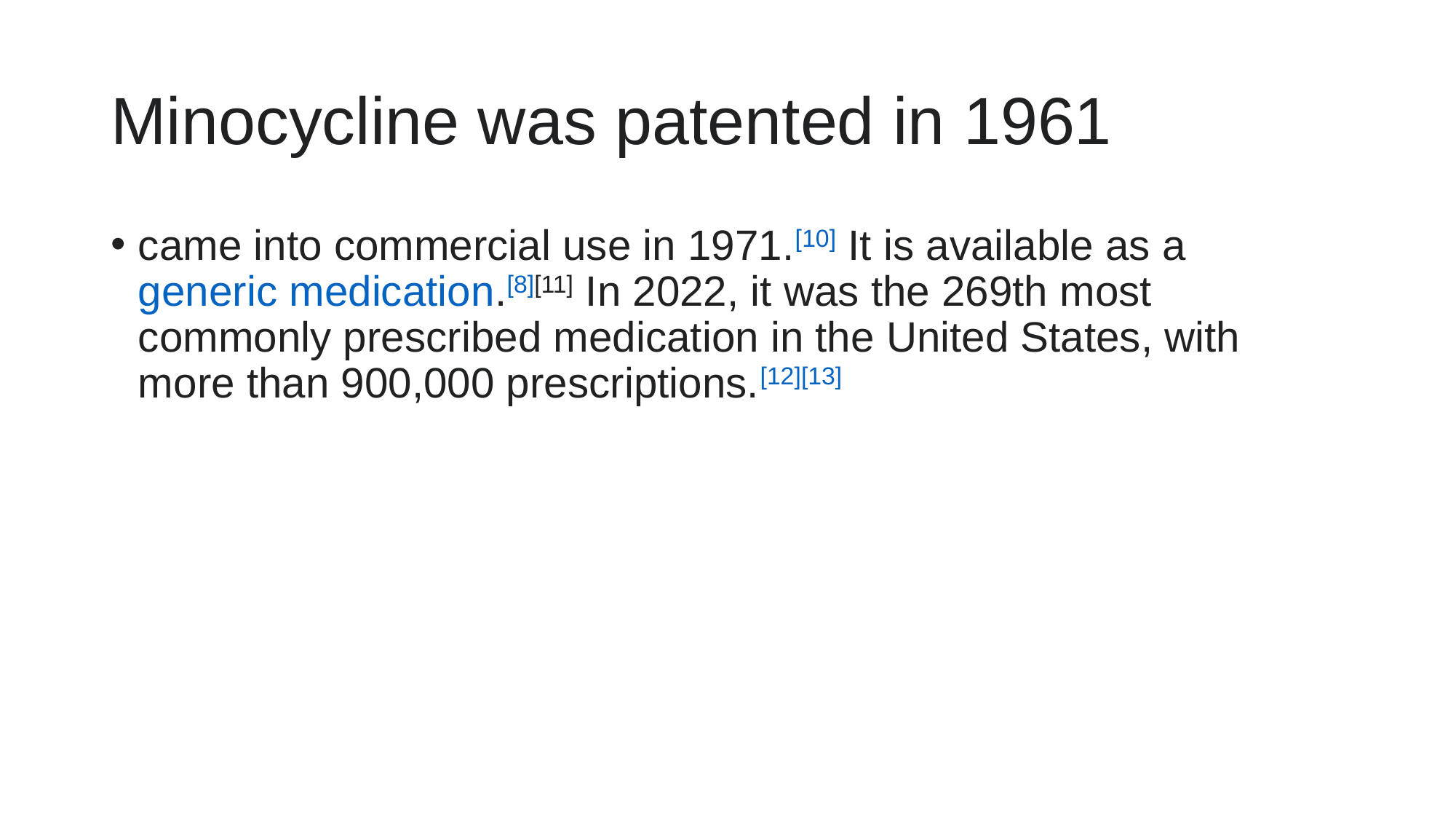

# Minocycline was patented in 1961
came into commercial use in 1971.[10] It is available as a generic medication.[8][11] In 2022, it was the 269th most commonly prescribed medication in the United States, with more than 900,000 prescriptions.[12][13]